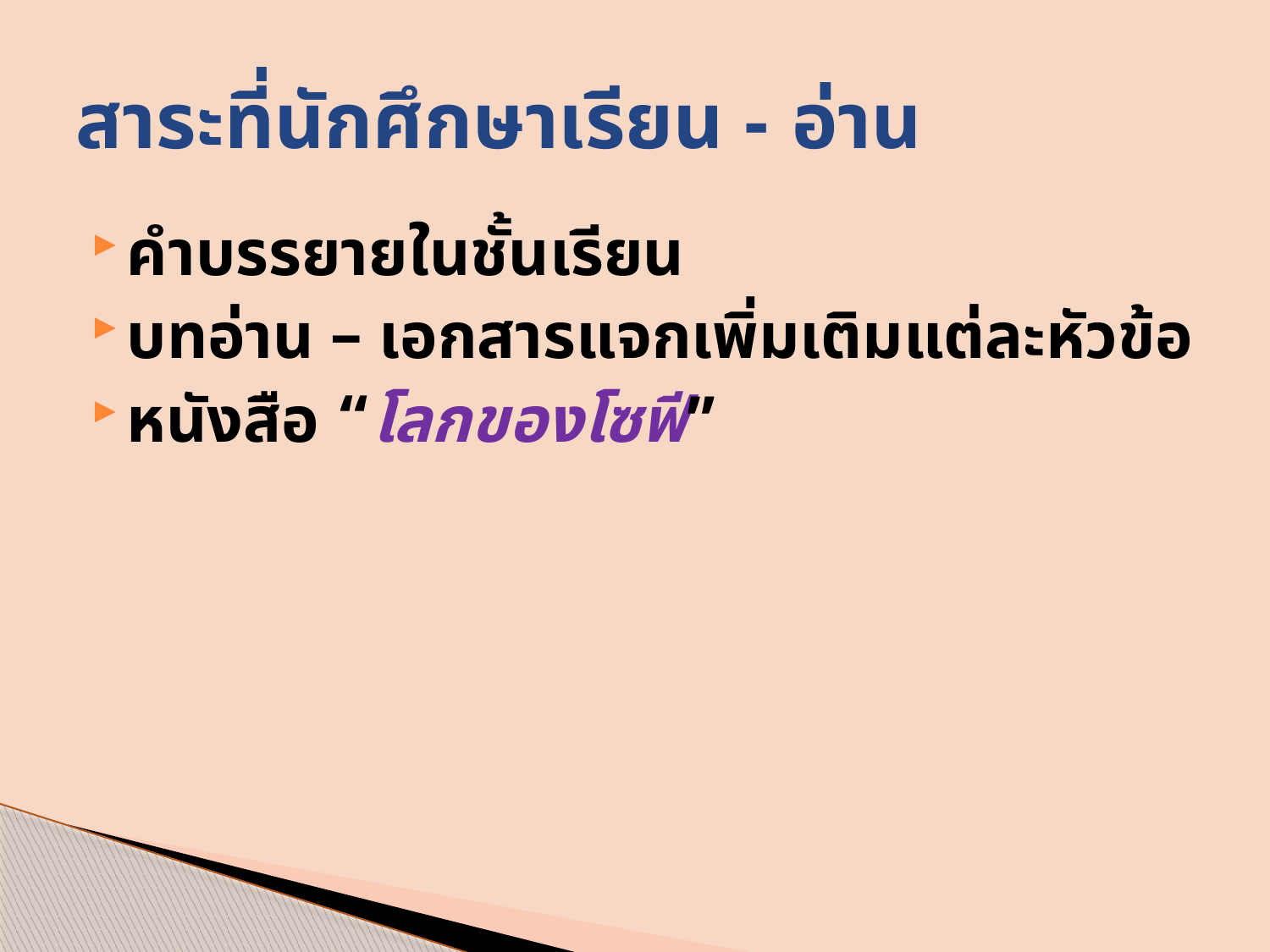

# สาระที่นักศึกษาเรียน - อ่าน
คำบรรยายในชั้นเรียน
บทอ่าน – เอกสารแจกเพิ่มเติมแต่ละหัวข้อ
หนังสือ “โลกของโซฟี”